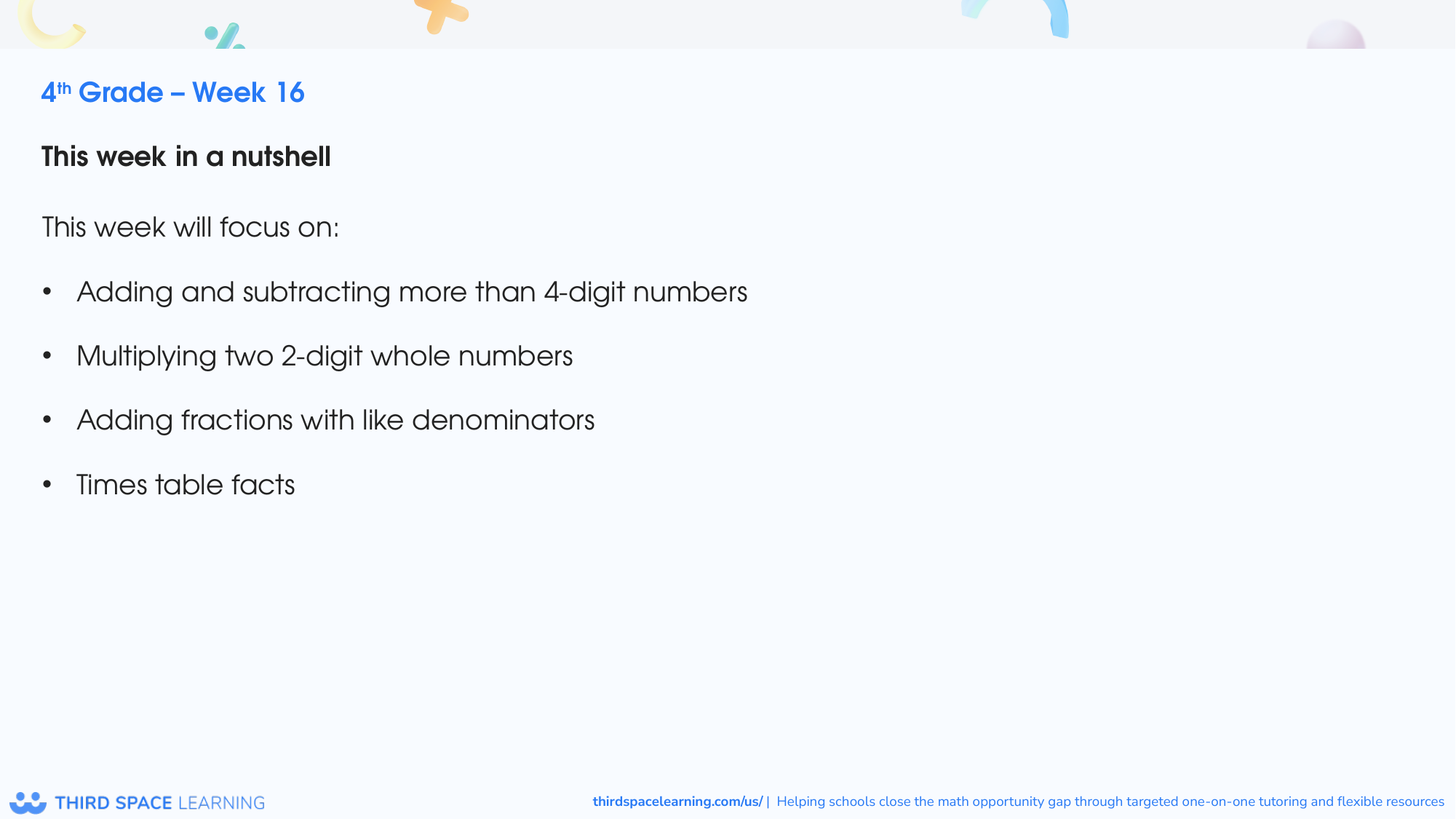

4th Grade – Week 16
This week in a nutshell
This week will focus on:
Adding and subtracting more than 4-digit numbers
Multiplying two 2-digit whole numbers
Adding fractions with like denominators
Times table facts